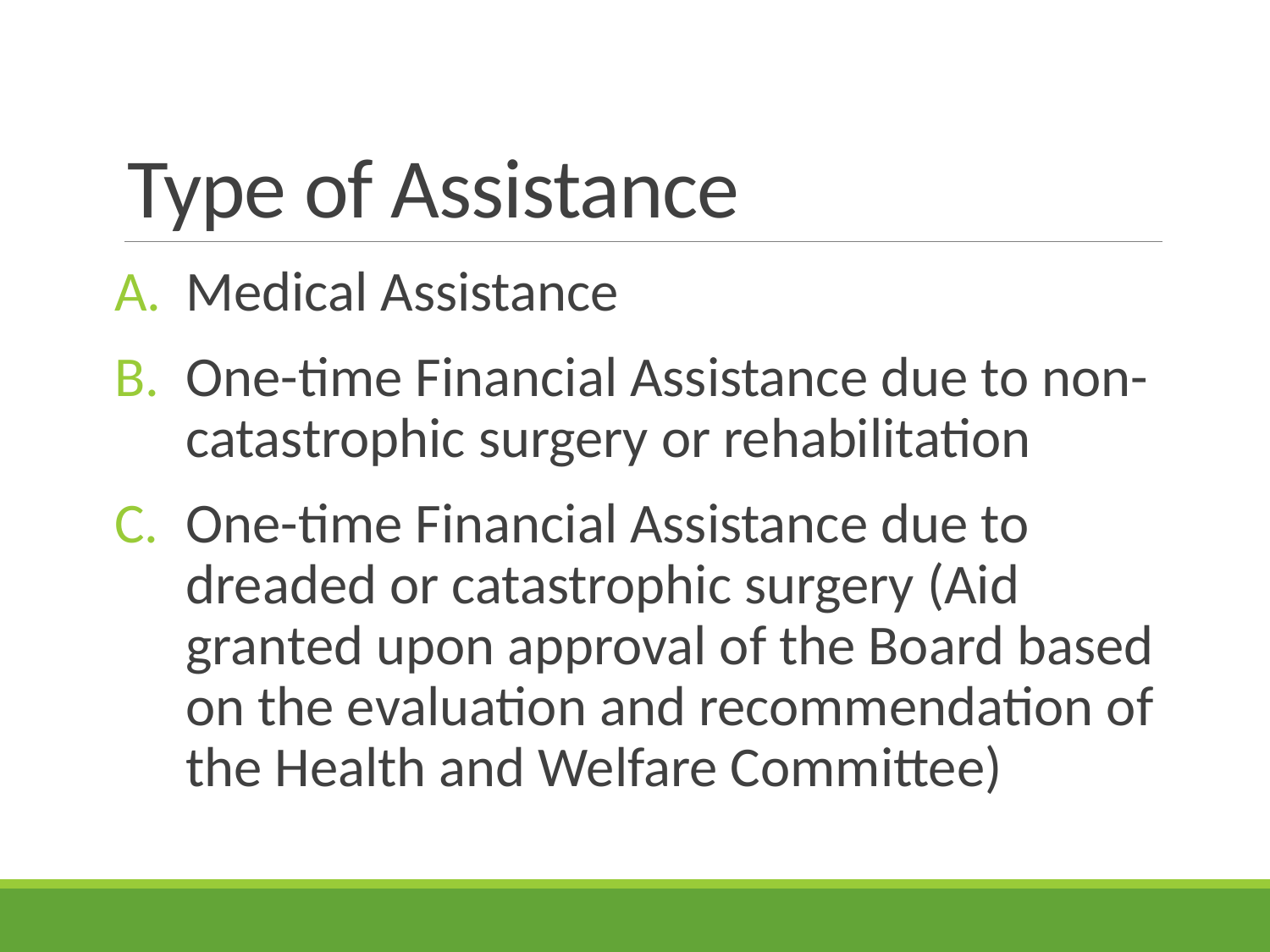

# Type of Assistance
Medical Assistance
One-time Financial Assistance due to non-catastrophic surgery or rehabilitation
One-time Financial Assistance due to dreaded or catastrophic surgery (Aid granted upon approval of the Board based on the evaluation and recommendation of the Health and Welfare Committee)